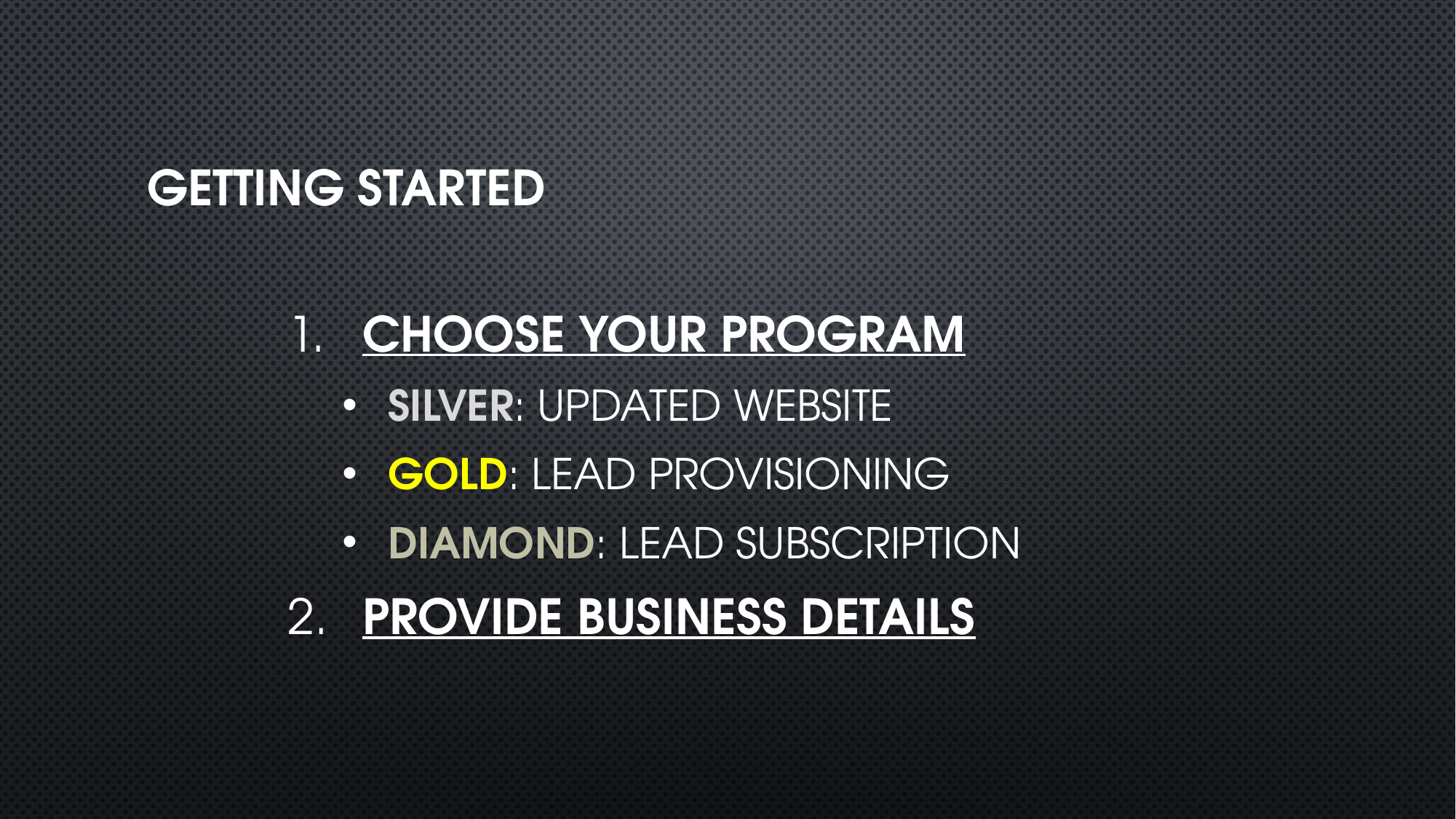

# Getting Started
 Choose Your Program
 SILVER: Updated Website
 GOLD: Lead Provisioning
 DIAMOND: Lead Subscription
 Provide Business Details